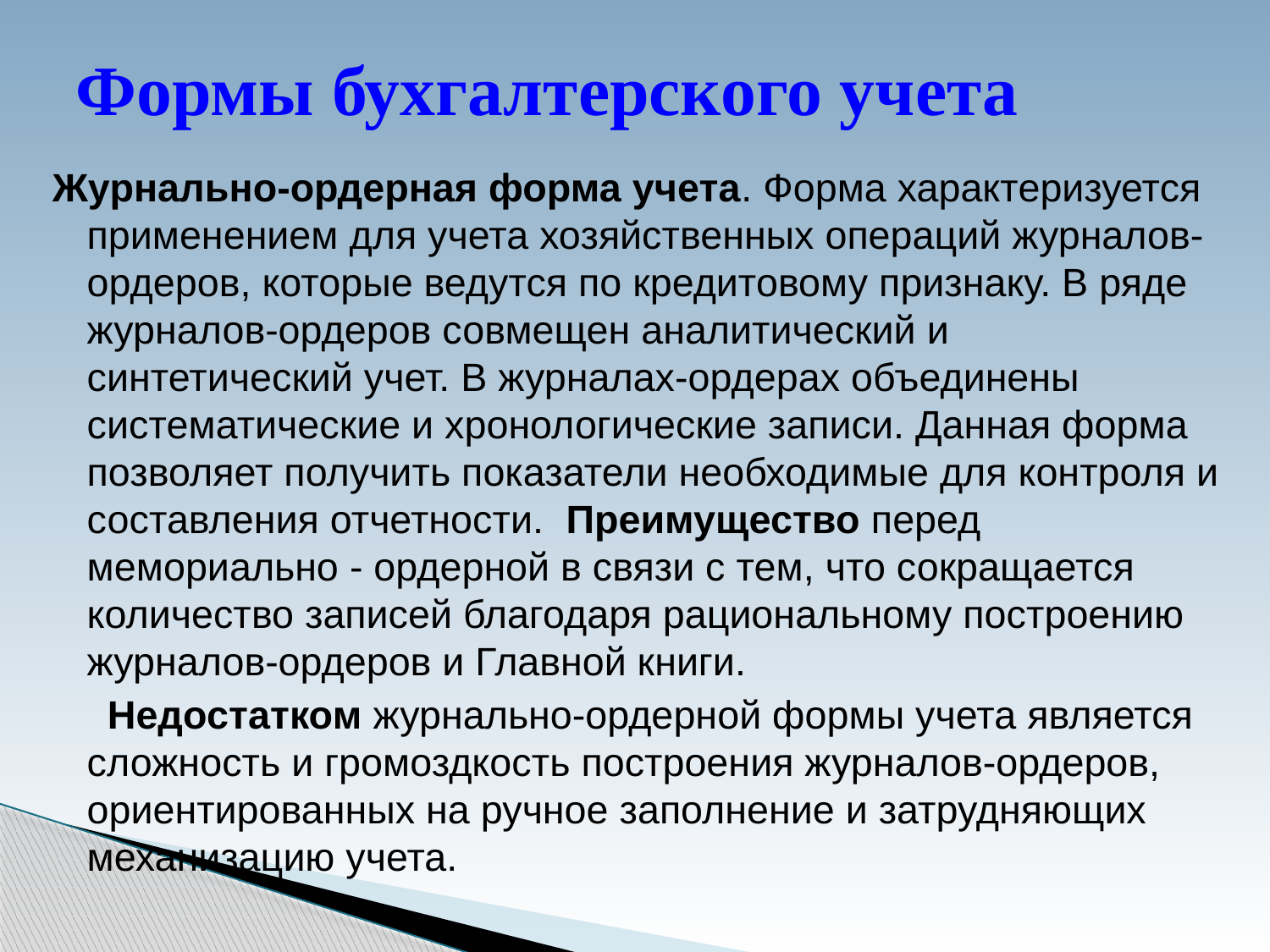

# Формы бухгалтерского учета
Журнально-ордерная форма учета. Форма характеризуется применением для учета хозяйственных операций журналов- ордеров, которые ведутся по кредитовому признаку. В ряде журналов-ордеров совмещен аналитический и синтетический учет. В журналах-ордерах объединены систематические и хронологические записи. Данная форма позволяет получить показатели необходимые для контроля и составления отчетности.  Преимущество перед мемориально - ордерной в связи с тем, что сокращается количество записей благодаря рациональному построению журналов-ордеров и Главной книги.
     Недостатком журнально-ордерной формы учета является сложность и громоздкость построения журналов-ордеров, ориентированных на ручное заполнение и затрудняющих механизацию учета.